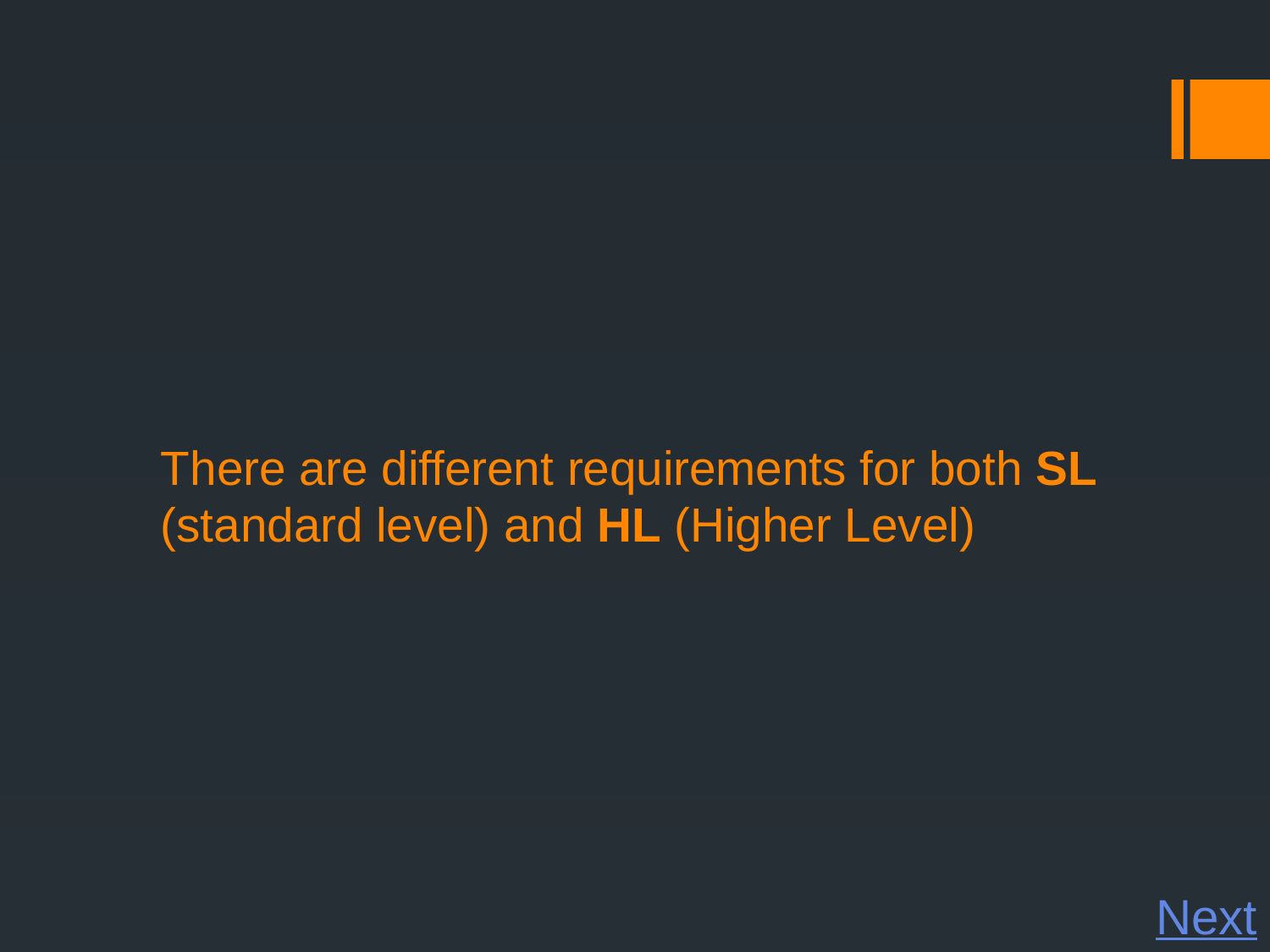

# There are different requirements for both SL (standard level) and HL (Higher Level)
Next